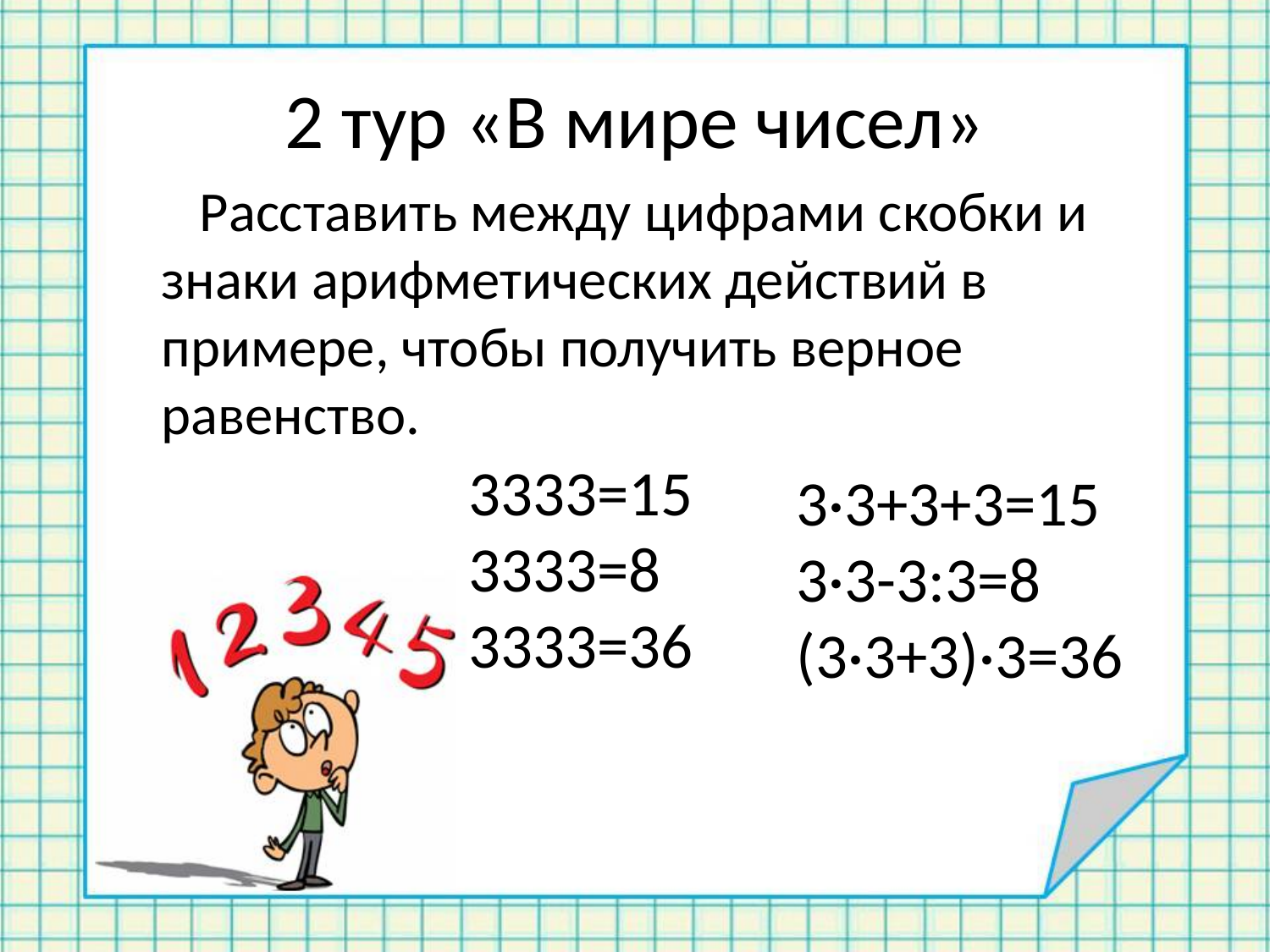

# 2 тур «В мире чисел»
   Расставить между цифрами скобки и знаки арифметических действий в примере, чтобы получить верное равенство.

3333=15
3333=8
3333=36
3·3+3+3=15
3·3-3:3=8
(3·3+3)·3=36